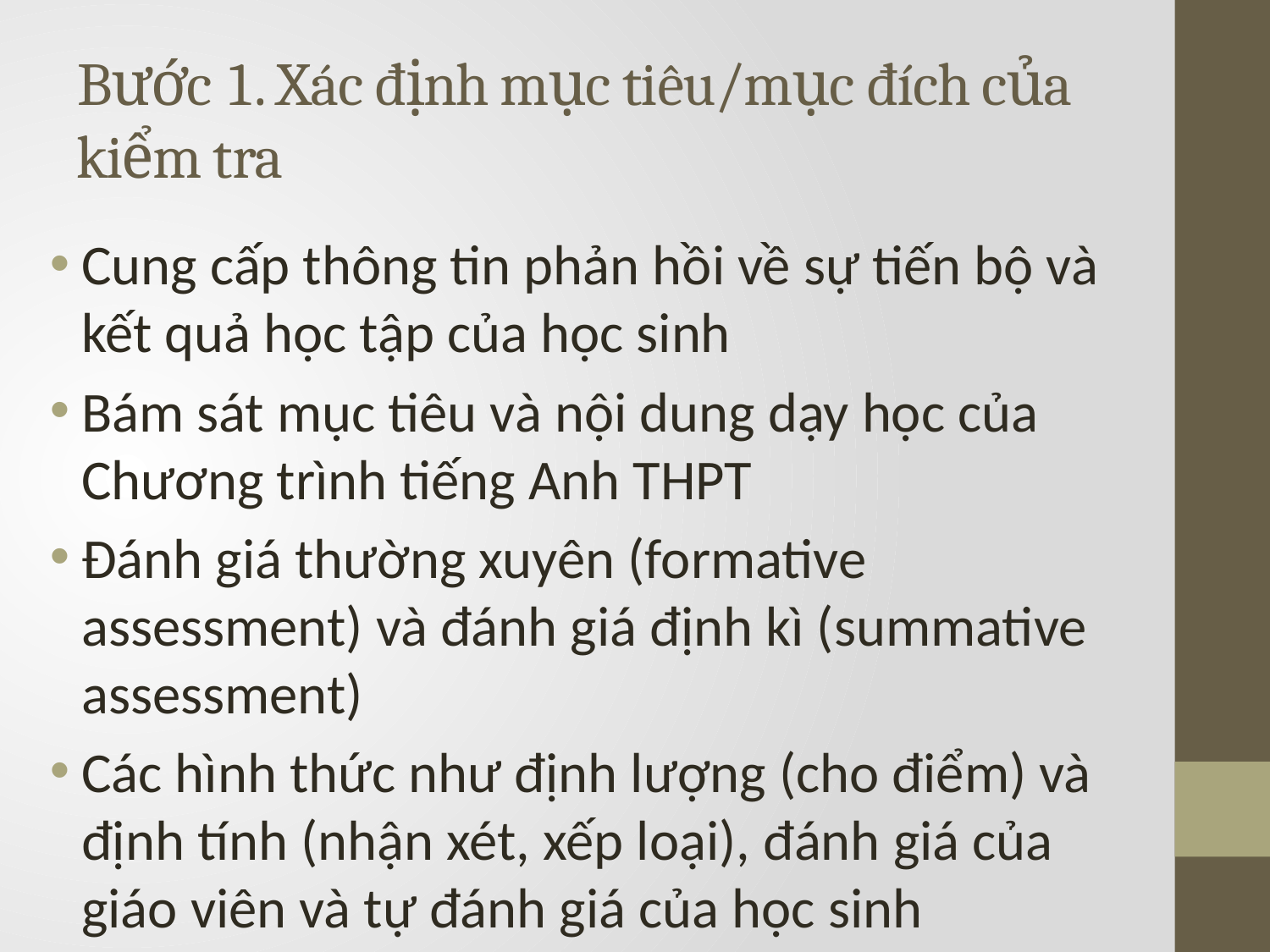

# Bước 1. Xác định mục tiêu/mục đích của kiểm tra
Cung cấp thông tin phản hồi về sự tiến bộ và kết quả học tập của học sinh
Bám sát mục tiêu và nội dung dạy học của Chương trình tiếng Anh THPT
Đánh giá thường xuyên (formative assessment) và đánh giá định kì (summative assessment)
Các hình thức như định lượng (cho điểm) và định tính (nhận xét, xếp loại), đánh giá của giáo viên và tự đánh giá của học sinh